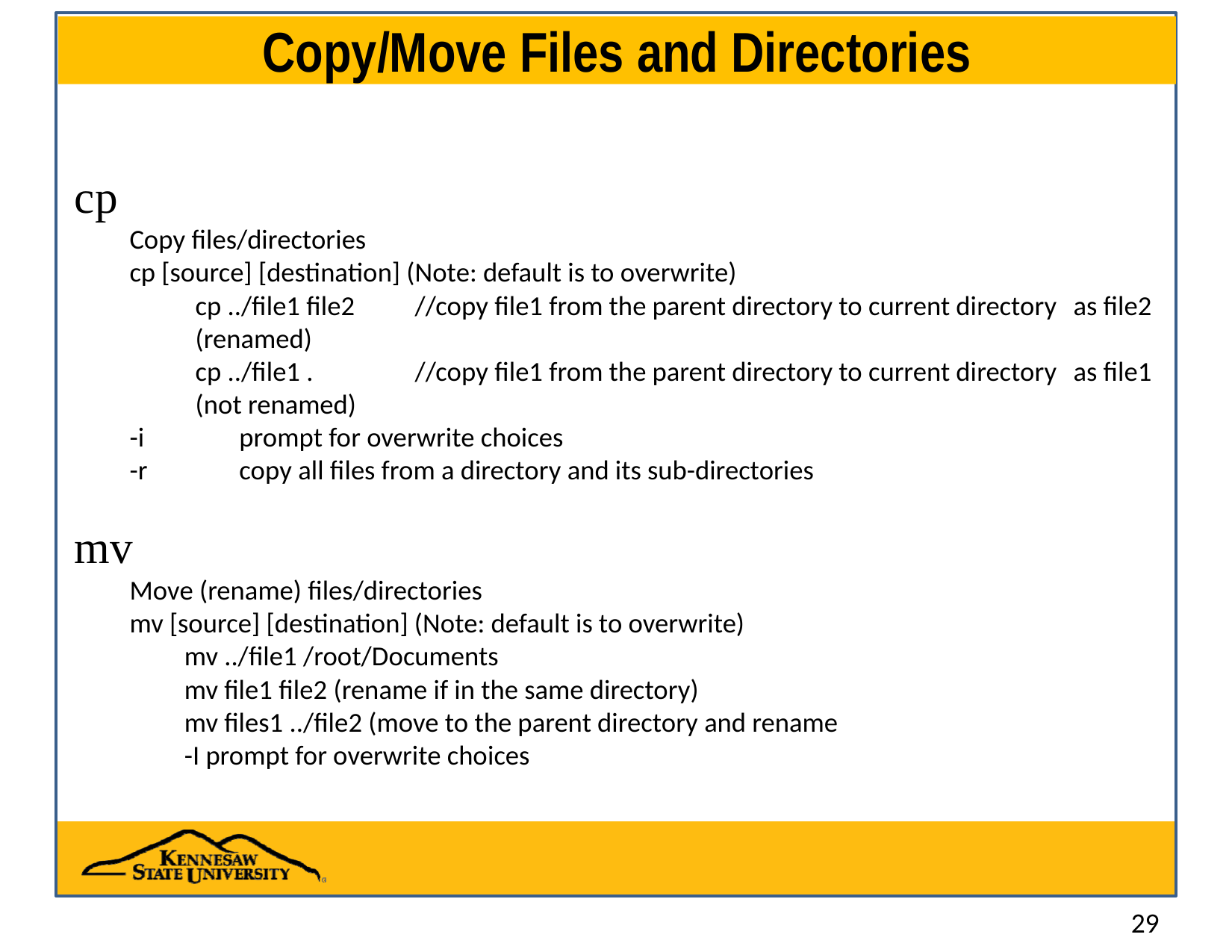

# Copy/Move Files and Directories
cp
Copy files/directories
cp [source] [destination] (Note: default is to overwrite)
cp ../file1 file2	//copy file1 from the parent directory to current directory 		as file2 (renamed)
cp ../file1 .	//copy file1 from the parent directory to current directory 		as file1 (not renamed)
-i		prompt for overwrite choices
-r	copy all files from a directory and its sub-directories

mv
Move (rename) files/directories
mv [source] [destination] (Note: default is to overwrite)
mv ../file1 /root/Documents
mv file1 file2 (rename if in the same directory)
mv files1 ../file2 (move to the parent directory and rename
-I prompt for overwrite choices